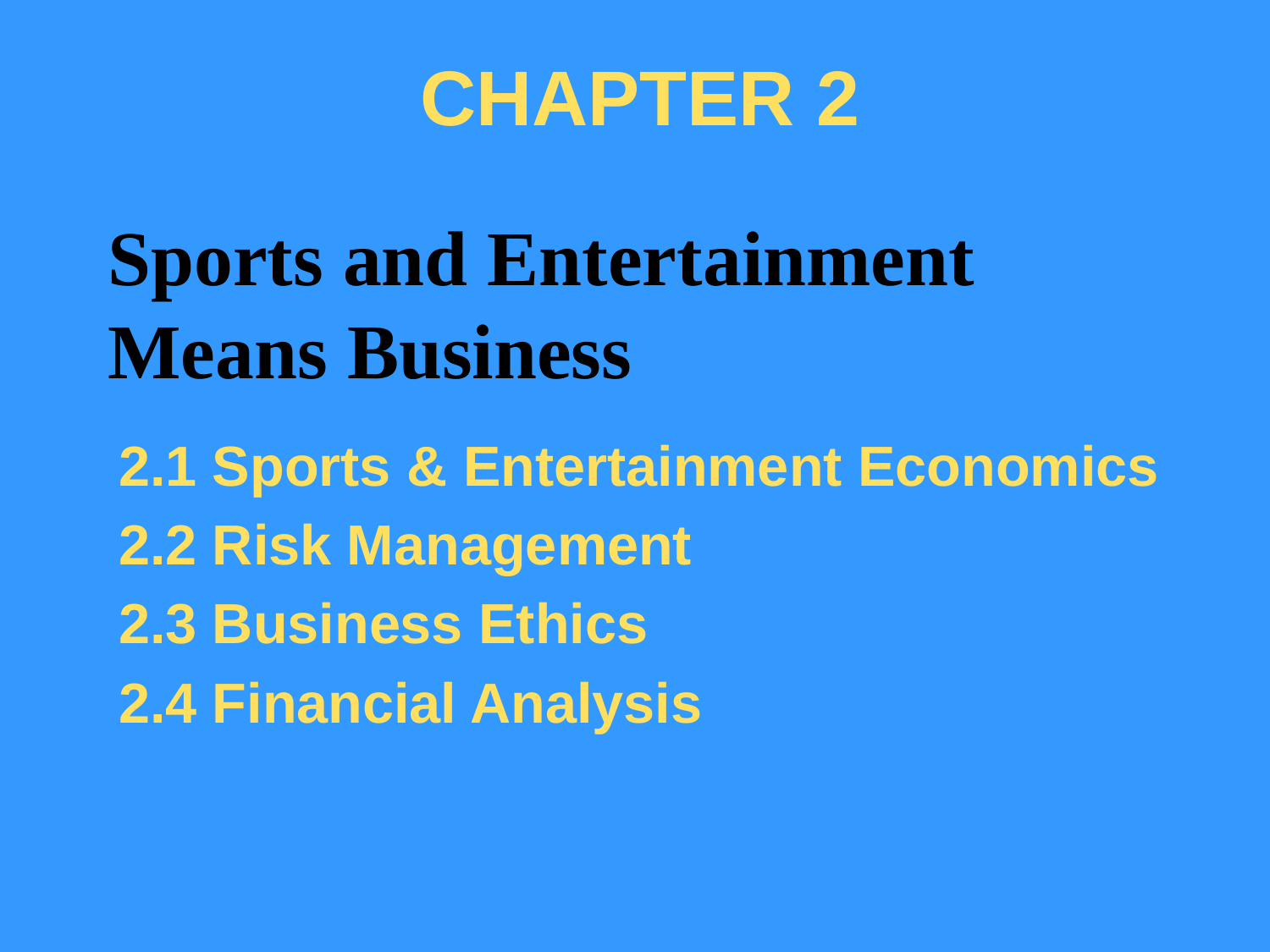

CHAPTER 2
# Sports and Entertainment Means Business
2.1 Sports & Entertainment Economics
2.2 Risk Management
2.3 Business Ethics
2.4 Financial Analysis